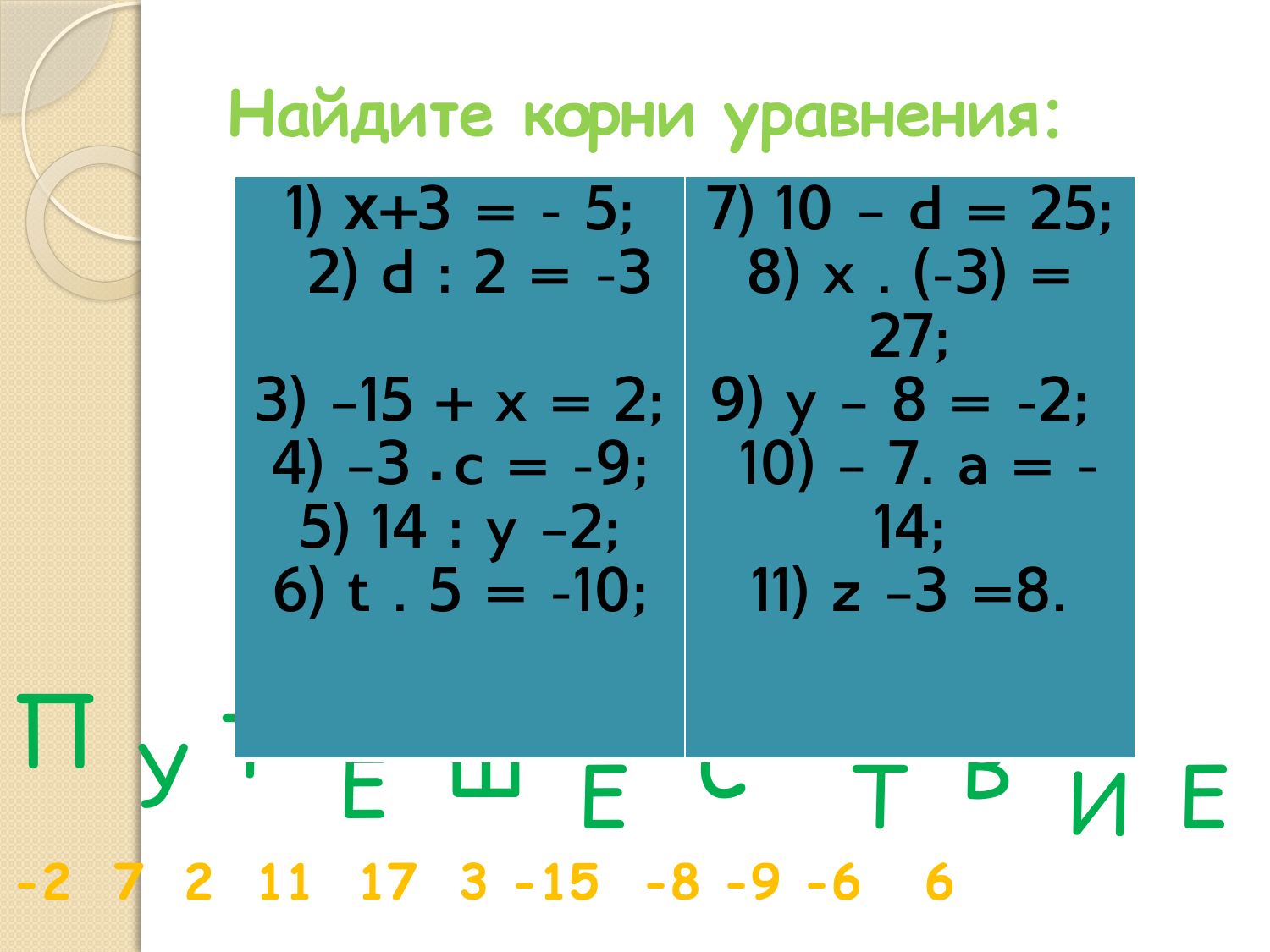

Найдите корни уравнения:
| 1) х+3 = - 5; 2) d : 2 = -3 3) –15 + x = 2; 4) –3 c = -9; 5) 14 : y –2; 6) t . 5 = -10; | 7) 10 – d = 25; 8) x . (-3) = 27; 9) y – 8 = -2; 10) – 7. a = -14; 11) z –3 =8. |
| --- | --- |
.
П
Т
Ш
С
В
У
Е
Е
Т
Е
И
# -2  7   2  11  17  3 -15  -8 -9 -6   6